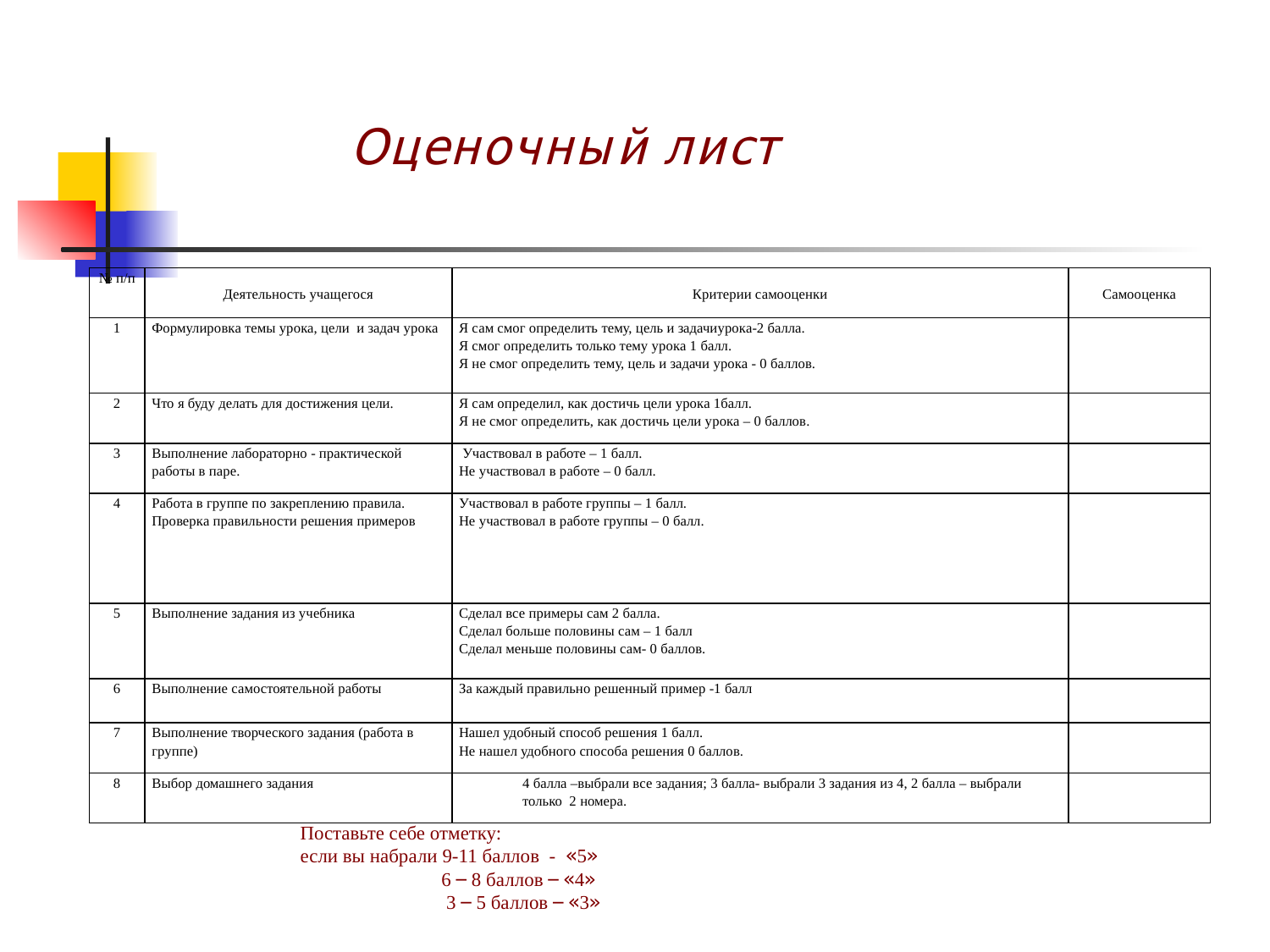

Оценочный лист
| № п/п | Деятельность учащегося | Критерии самооценки | Самооценка |
| --- | --- | --- | --- |
| 1 | Формулировка темы урока, цели и задач урока | Я сам смог определить тему, цель и задачиурока-2 балла. Я смог определить только тему урока 1 балл. Я не смог определить тему, цель и задачи урока - 0 баллов. |  |
| 2 | Что я буду делать для достижения цели. | Я сам определил, как достичь цели урока 1балл. Я не смог определить, как достичь цели урока – 0 баллов. |  |
| 3 | Выполнение лабораторно - практической работы в паре. | Участвовал в работе – 1 балл. Не участвовал в работе – 0 балл. |  |
| 4 | Работа в группе по закреплению правила. Проверка правильности решения примеров | Участвовал в работе группы – 1 балл. Не участвовал в работе группы – 0 балл. |  |
| 5 | Выполнение задания из учебника | Сделал все примеры сам 2 балла. Сделал больше половины сам – 1 балл Сделал меньше половины сам- 0 баллов. |  |
| 6 | Выполнение самостоятельной работы | За каждый правильно решенный пример -1 балл |  |
| 7 | Выполнение творческого задания (работа в группе) | Нашел удобный способ решения 1 балл. Не нашел удобного способа решения 0 баллов. |  |
| 8 | Выбор домашнего задания | 4 балла –выбрали все задания; 3 балла- выбрали 3 задания из 4, 2 балла – выбрали только 2 номера. |  |
Поставьте себе отметку:
если вы набрали 9-11 баллов  -  «5»
                             6 – 8 баллов – «4»
                              3 – 5 баллов – «3»